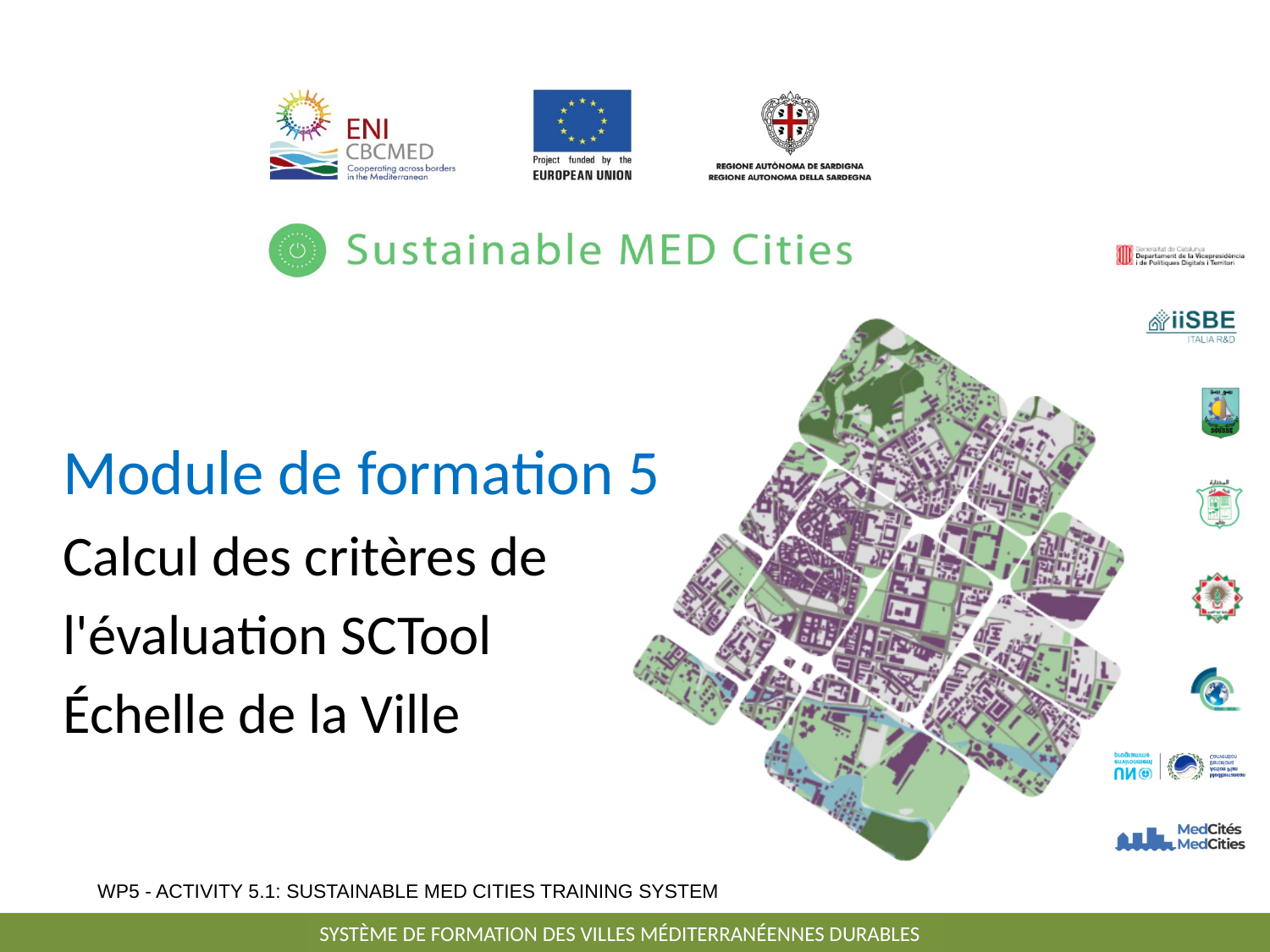

Module de formation 5
Calcul des critères de
l'évaluation SCTool
Échelle de la Ville
SYSTÈME DE FORMATION DES VILLES MÉDITERRANÉENNES DURABLES